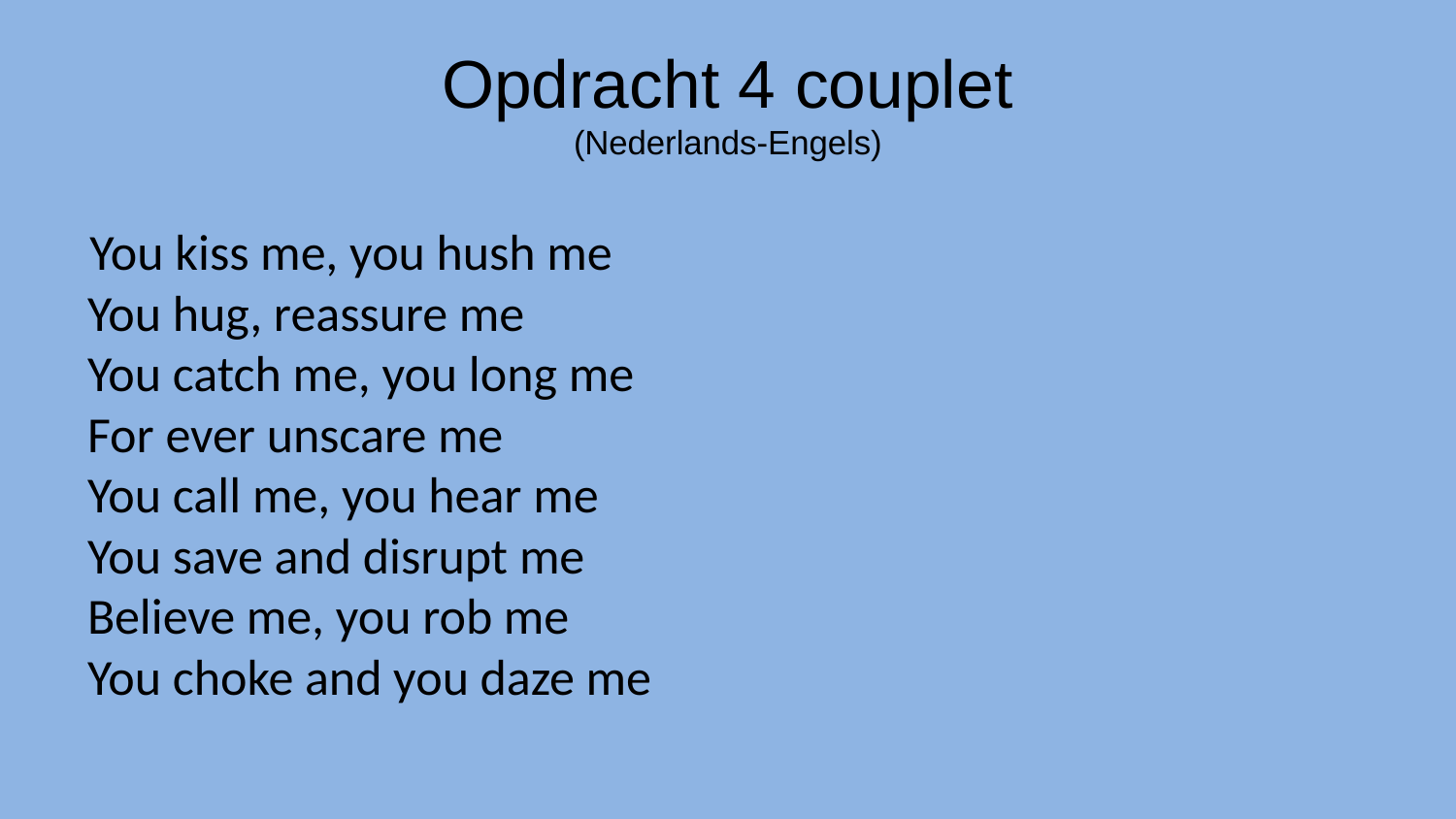

# Opdracht 4 couplet (Nederlands-Engels)
You kiss me, you hush me
You hug, reassure me
You catch me, you long me
For ever unscare me
You call me, you hear me
You save and disrupt me
Believe me, you rob me
You choke and you daze me